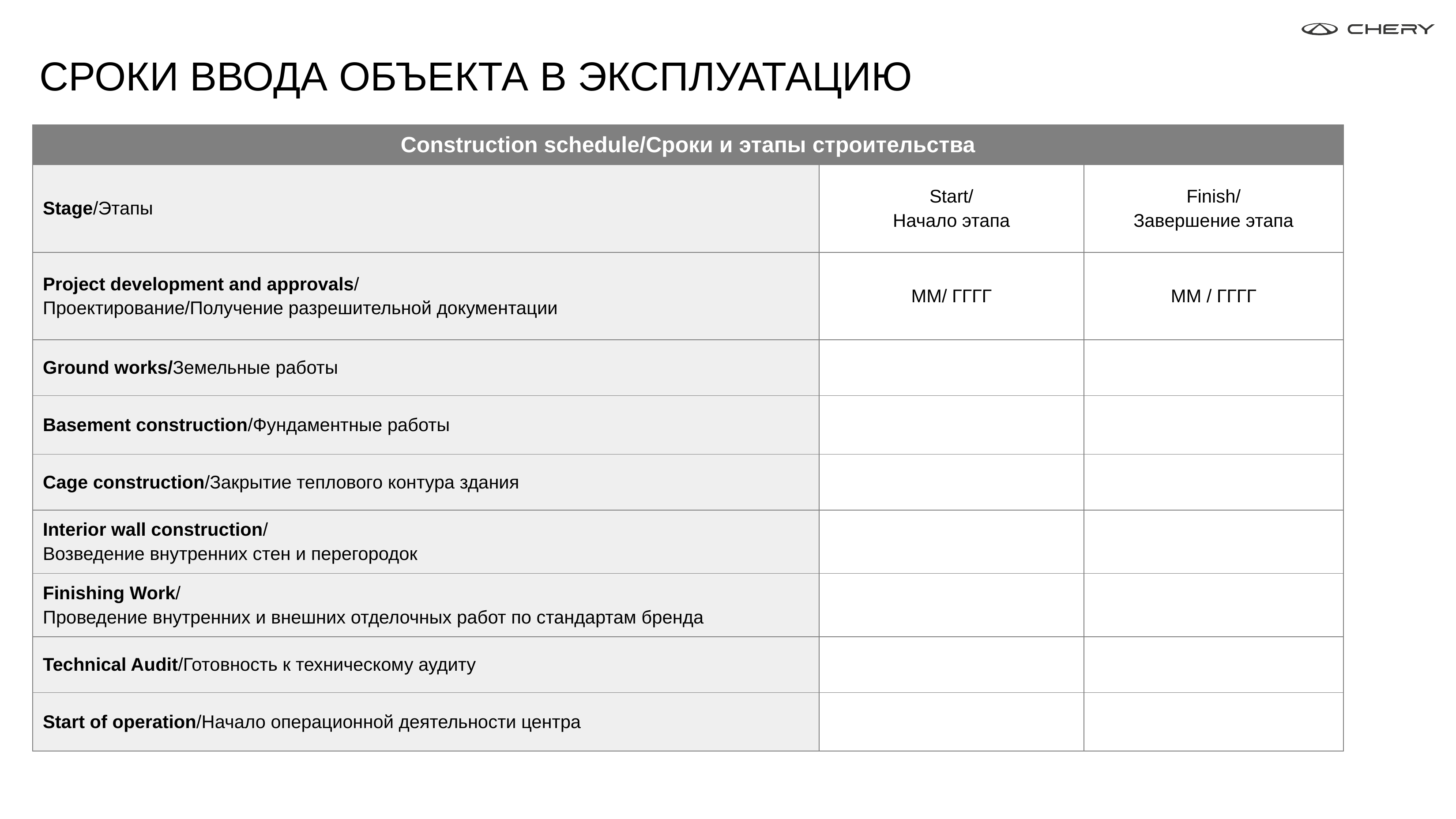

# СРОКИ ВВОДА ОБЪЕКТА В ЭКСПЛУАТАЦИЮ
| Construction schedule/Сроки и этапы строительства |  |  |
| --- | --- | --- |
| Stage/Этапы | Start/ Начало этапа | Finish/ Завершение этапа |
| Project development and approvals/ Проектирование/Получение разрешительной документации | ММ/ ГГГГ | ММ / ГГГГ |
| Ground works/Земельные работы |  |  |
| Basement construction/Фундаментные работы |  |  |
| Cage construction/Закрытие теплового контура здания |  |  |
| Interior wall construction/ Возведение внутренних стен и перегородок |  |  |
| Finishing Work/ Проведение внутренних и внешних отделочных работ по стандартам бренда |  |  |
| Technical Audit/Готовность к техническому аудиту |  |  |
| Start of operation/Начало операционной деятельности центра |  |  |